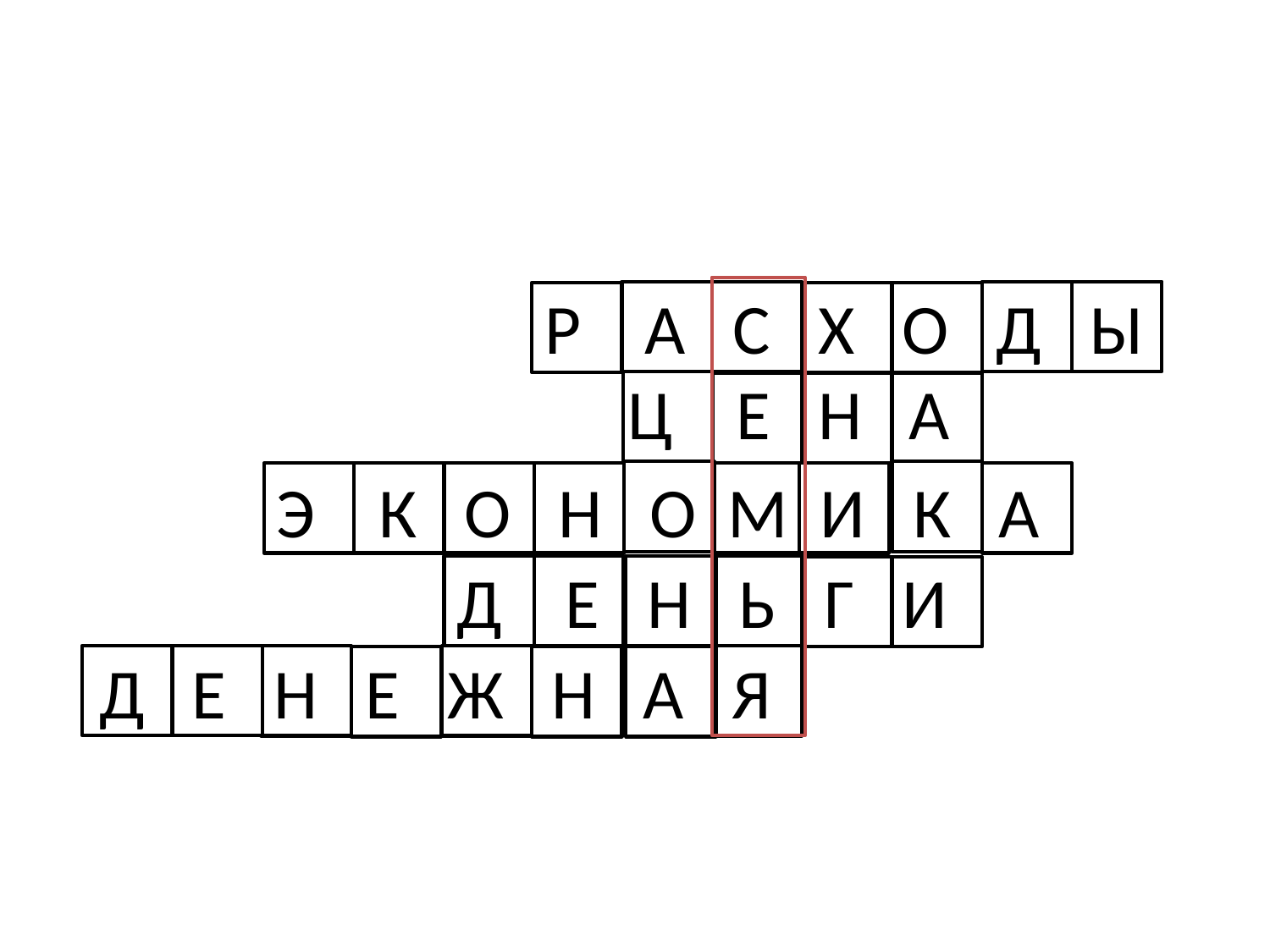

#

Р    А   С   Х   О   Д   Ы

Ц    Е   Н   А

Э    К   О   Н   О  М  И   К   А

Д    Е   Н   Ь   Г   И

Д   Е   Н   Е   Ж   Н   А   Я